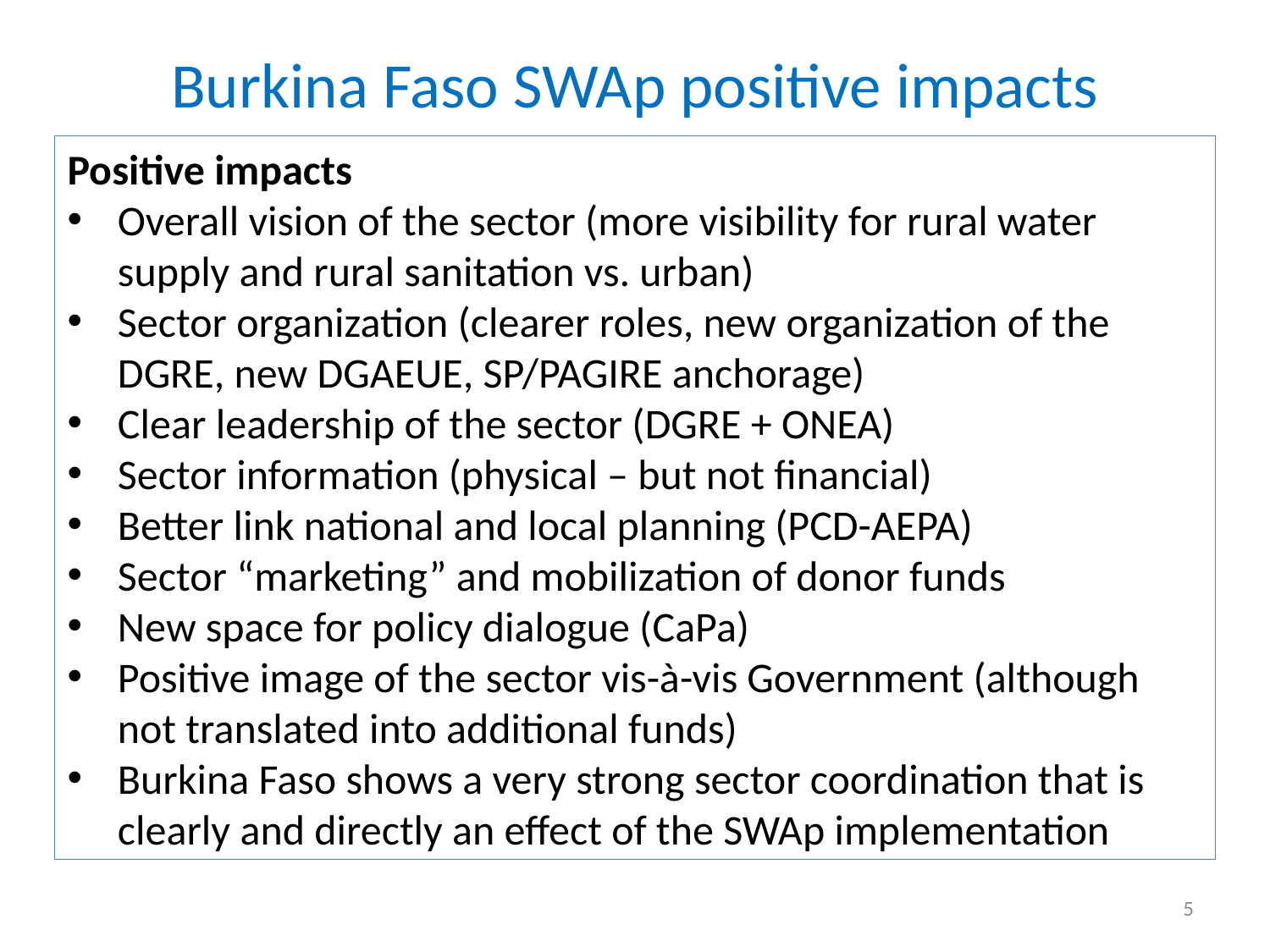

Burkina Faso SWAp positive impacts
Positive impacts
Overall vision of the sector (more visibility for rural water supply and rural sanitation vs. urban)
Sector organization (clearer roles, new organization of the DGRE, new DGAEUE, SP/PAGIRE anchorage)
Clear leadership of the sector (DGRE + ONEA)
Sector information (physical – but not financial)
Better link national and local planning (PCD-AEPA)
Sector “marketing” and mobilization of donor funds
New space for policy dialogue (CaPa)
Positive image of the sector vis-à-vis Government (although not translated into additional funds)
Burkina Faso shows a very strong sector coordination that is clearly and directly an effect of the SWAp implementation
5